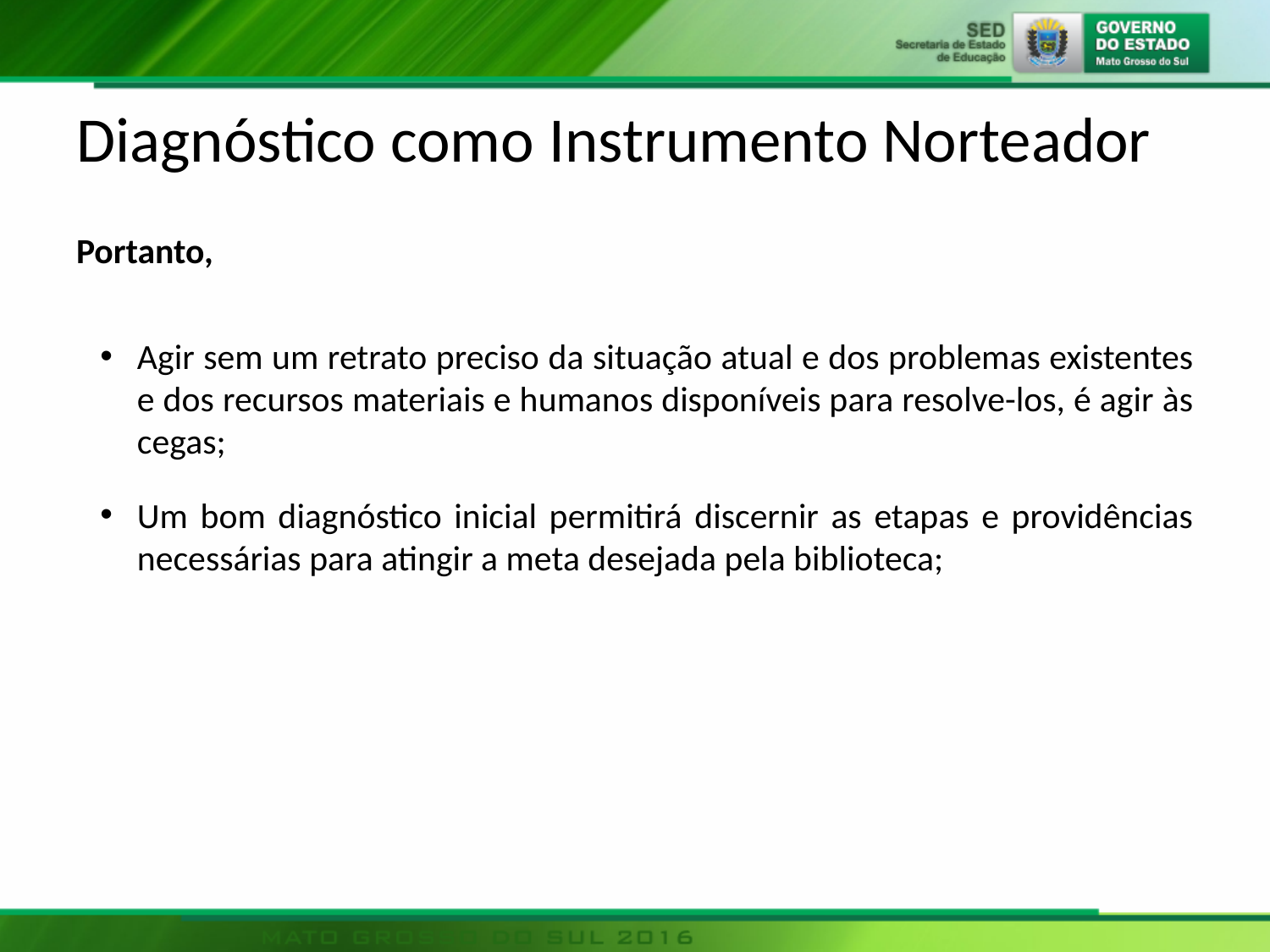

# Diagnóstico como Instrumento Norteador
Portanto,

Agir sem um retrato preciso da situação atual e dos problemas existentes e dos recursos materiais e humanos disponíveis para resolve-los, é agir às cegas;

Um bom diagnóstico inicial permitirá discernir as etapas e providências necessárias para atingir a meta desejada pela biblioteca;